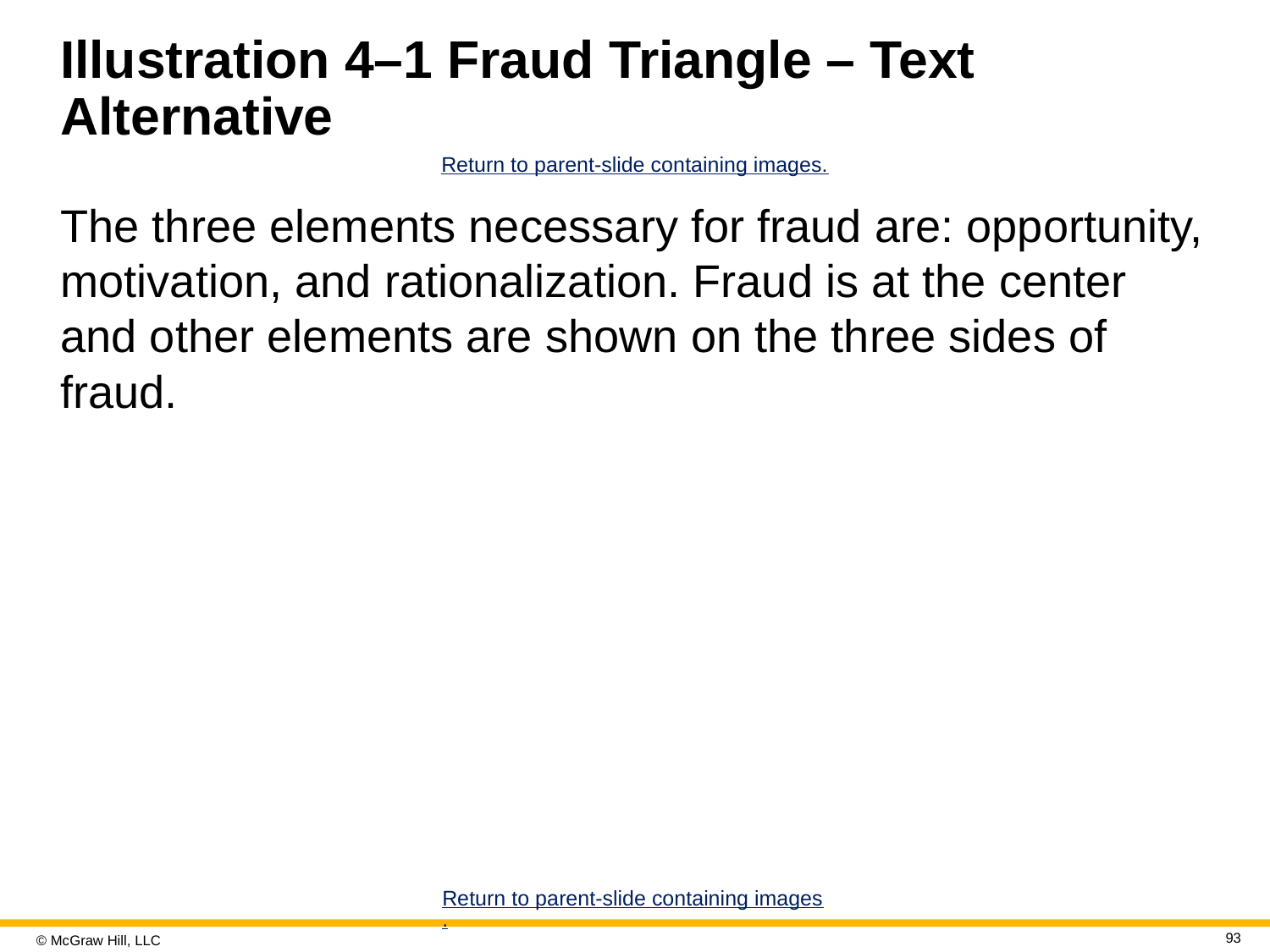

# Illustration 4–1 Fraud Triangle – Text Alternative
Return to parent-slide containing images.
The three elements necessary for fraud are: opportunity, motivation, and rationalization. Fraud is at the center and other elements are shown on the three sides of fraud.
Return to parent-slide containing images.
93